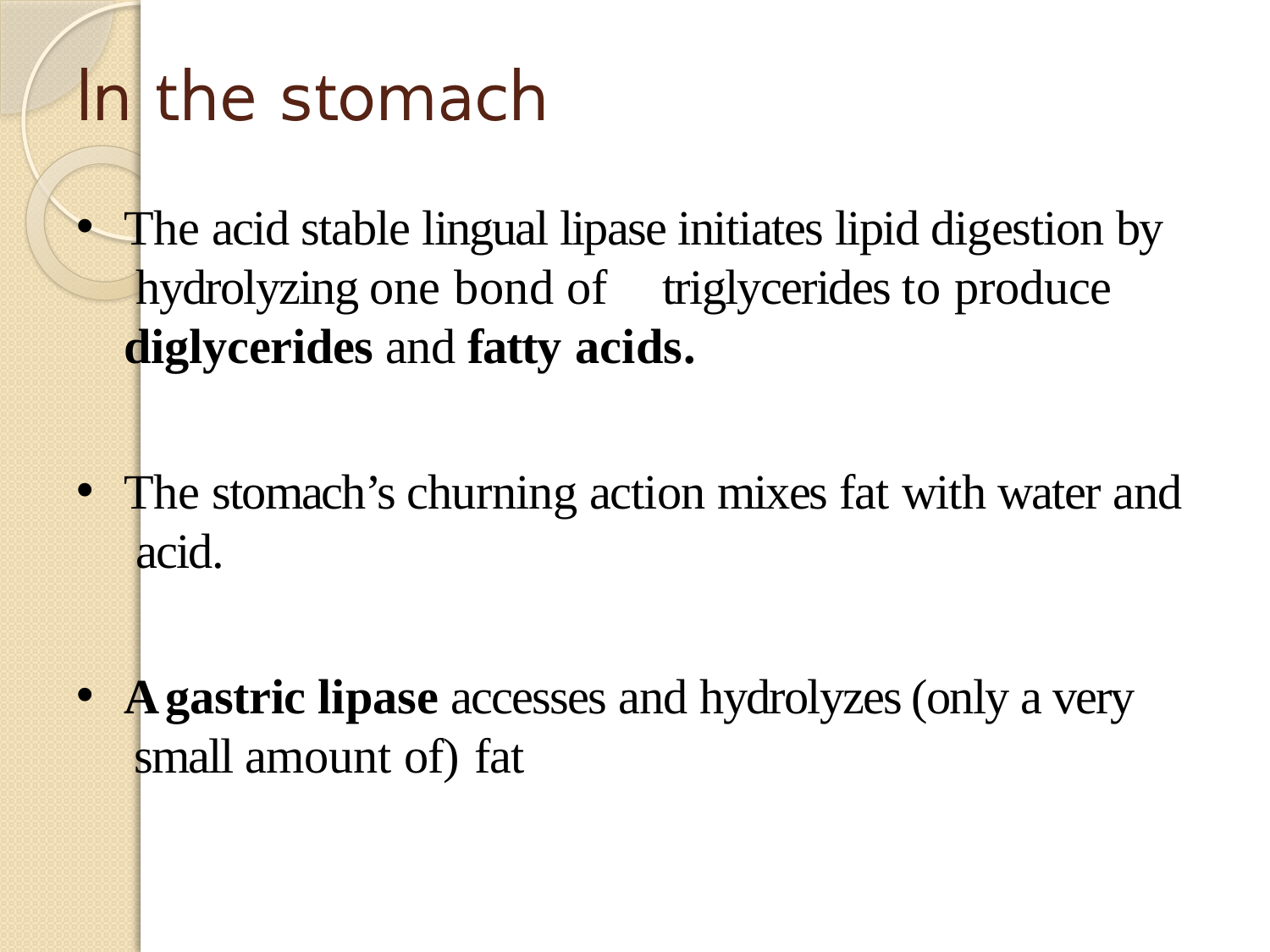

# In the stomach
The acid stable lingual lipase initiates lipid digestion by  hydrolyzing one bond of	triglycerides to produce  diglycerides and fatty acids.

The stomach’s churning action mixes fat with water and  acid.

A gastric lipase accesses and hydrolyzes (only a very  small amount of) fat